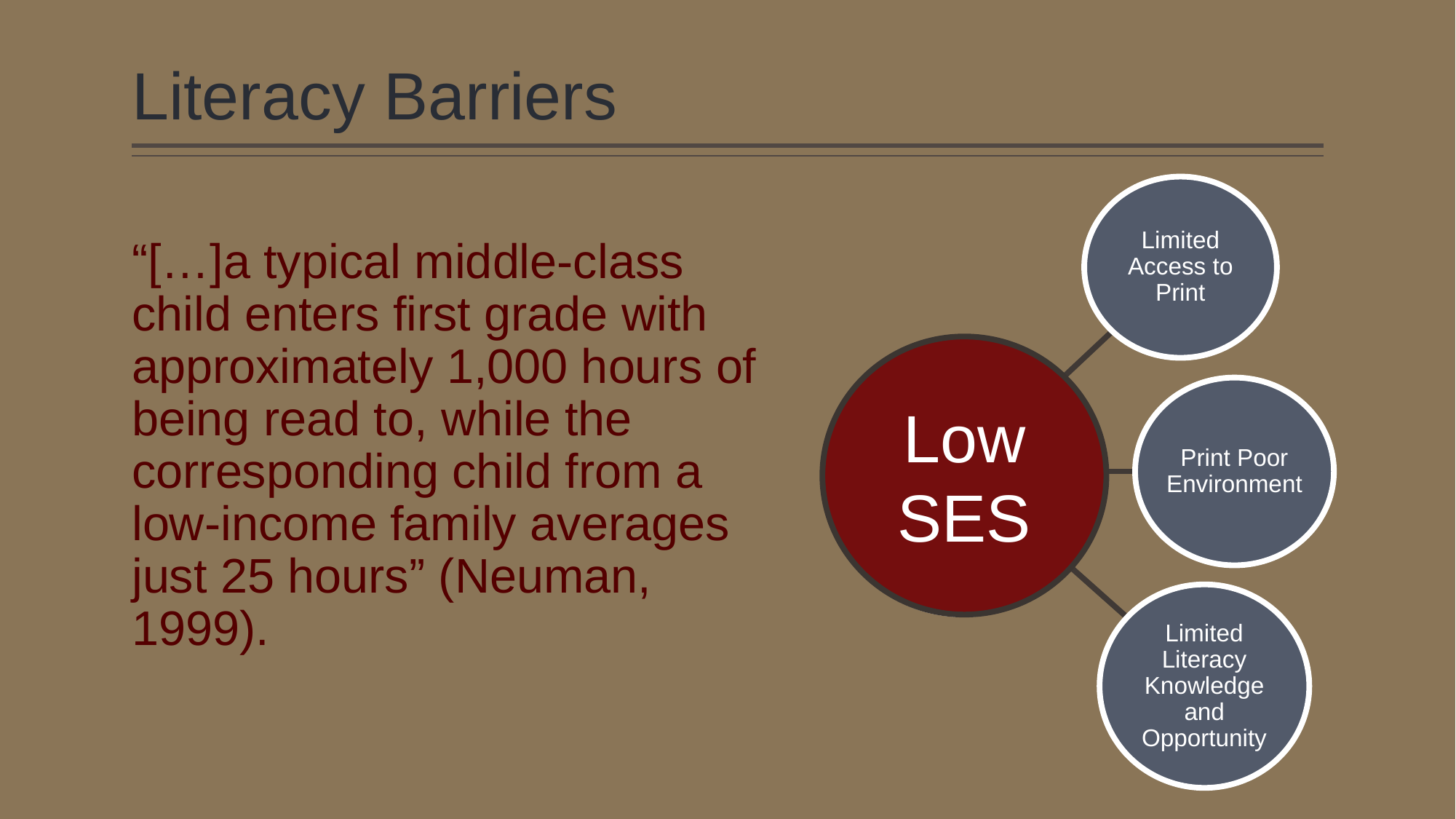

# Literacy Barriers
Limited Access to Print

Print Poor Environment

Limited Literacy Knowledge and Opportunity

“[…]a typical middle-class child enters first grade with approximately 1,000 hours of being read to, while the corresponding child from a low-income family averages just 25 hours” (Neuman, 1999).

Low SES